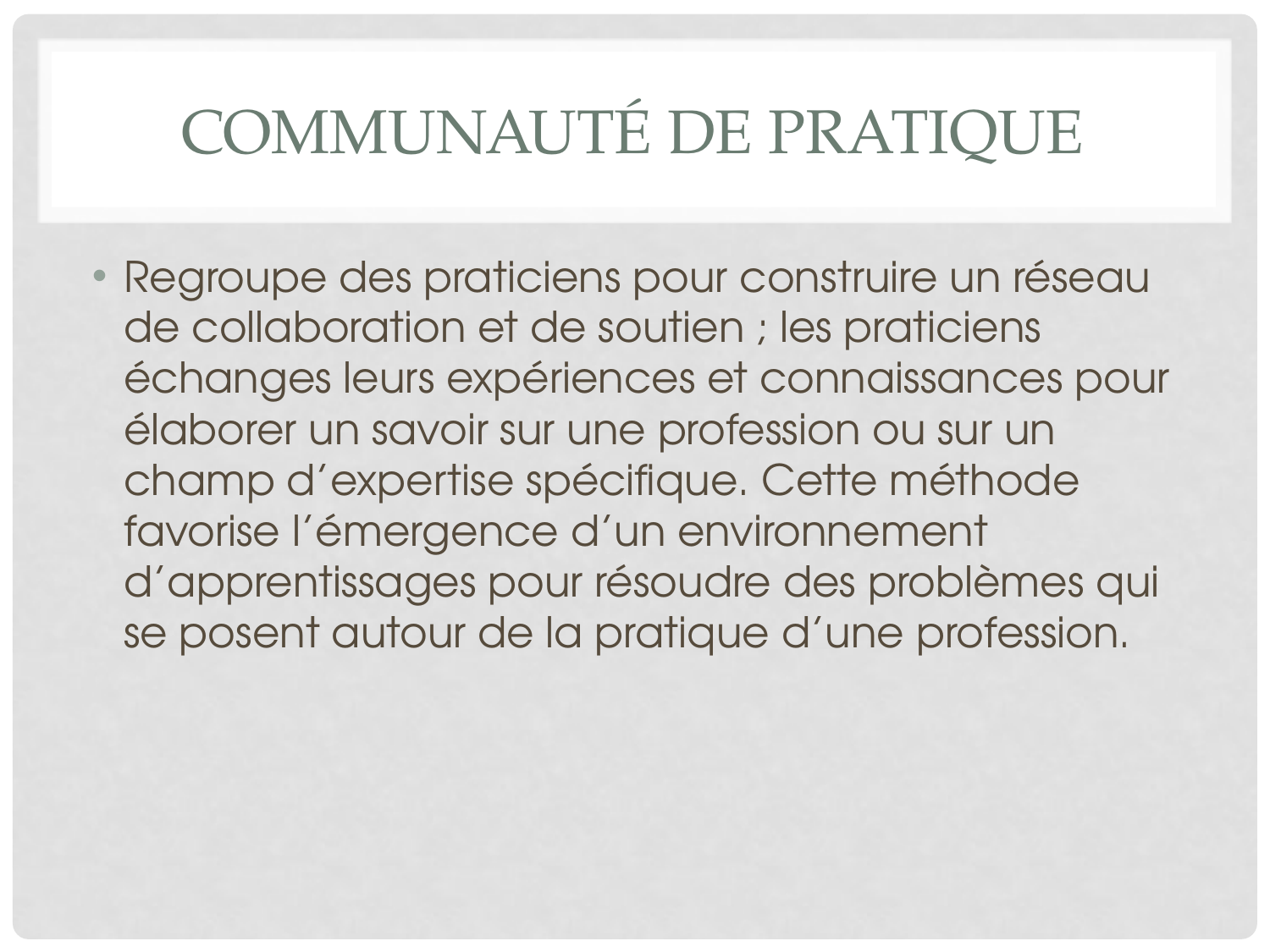

# Communauté de pratique
Regroupe des praticiens pour construire un réseau de collaboration et de soutien ; les praticiens échanges leurs expériences et connaissances pour élaborer un savoir sur une profession ou sur un champ d’expertise spécifique. Cette méthode favorise l’émergence d’un environnement d’apprentissages pour résoudre des problèmes qui se posent autour de la pratique d’une profession.